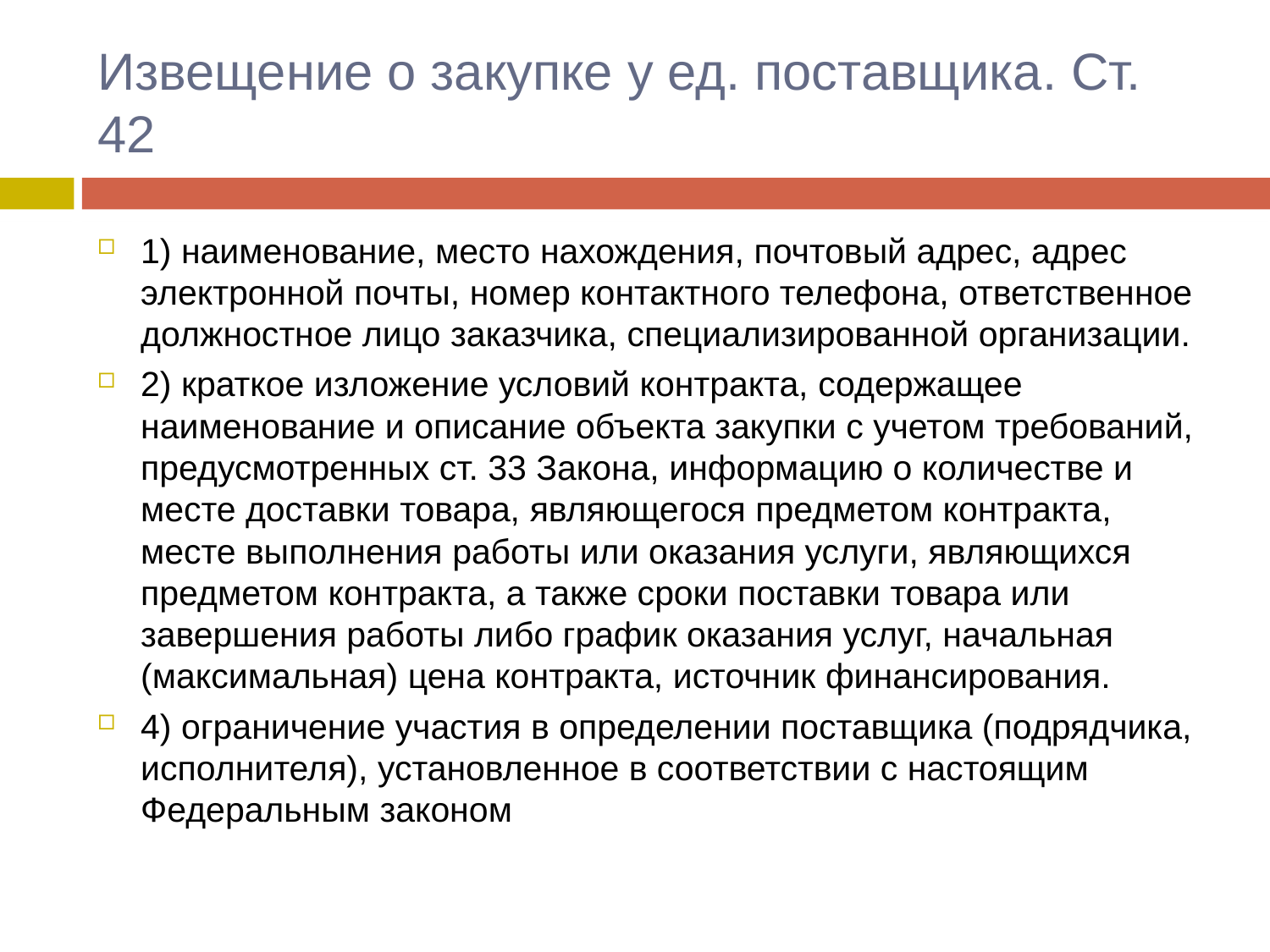

# Извещение о закупке у ед. поставщика. Ст. 42
1) наименование, место нахождения, почтовый адрес, адрес электронной почты, номер контактного телефона, ответственное должностное лицо заказчика, специализированной организации.
2) краткое изложение условий контракта, содержащее наименование и описание объекта закупки с учетом требований, предусмотренных ст. 33 Закона, информацию о количестве и месте доставки товара, являющегося предметом контракта, месте выполнения работы или оказания услуги, являющихся предметом контракта, а также сроки поставки товара или завершения работы либо график оказания услуг, начальная (максимальная) цена контракта, источник финансирования.
4) ограничение участия в определении поставщика (подрядчика, исполнителя), установленное в соответствии с настоящим Федеральным законом